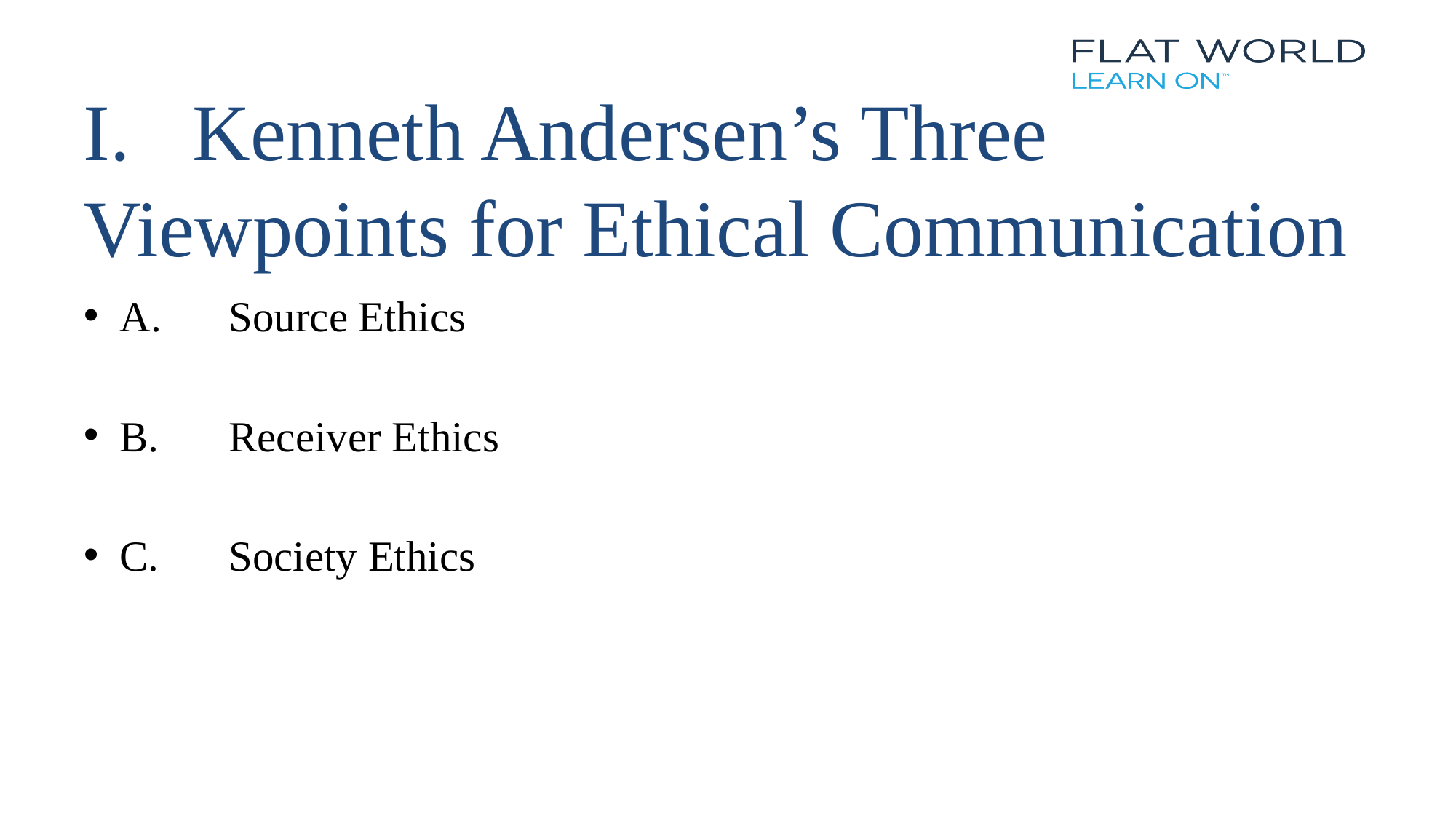

# I.	Kenneth Andersen’s Three Viewpoints for Ethical Communication
A.	Source Ethics

B.	Receiver Ethics

C.	Society Ethics